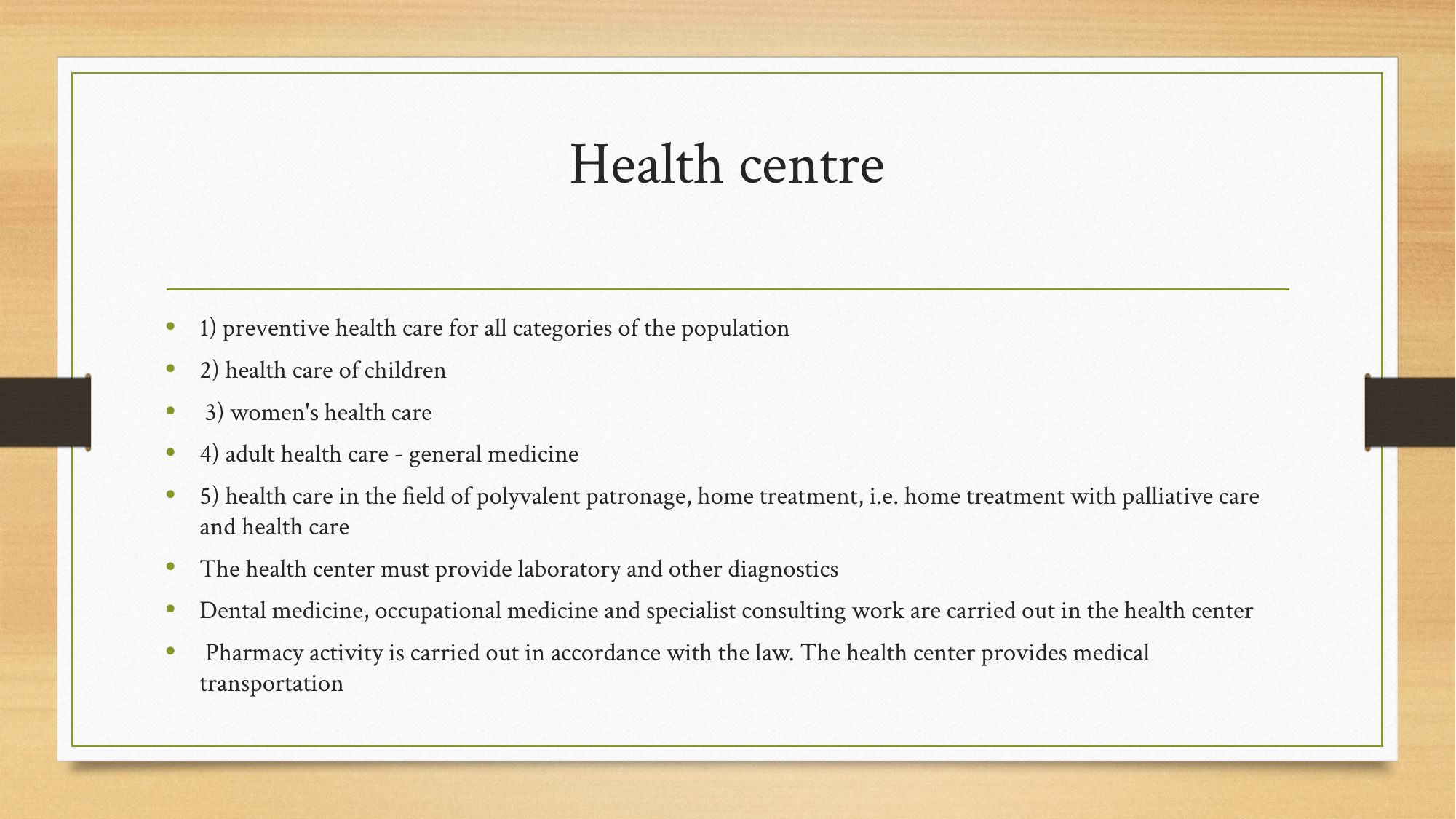

# Health centre
1) preventive health care for all categories of the population
2) health care of children
 3) women's health care
4) adult health care - general medicine
5) health care in the field of polyvalent patronage, home treatment, i.e. home treatment with palliative care and health care
The health center must provide laboratory and other diagnostics
Dental medicine, occupational medicine and specialist consulting work are carried out in the health center
 Pharmacy activity is carried out in accordance with the law. The health center provides medical transportation